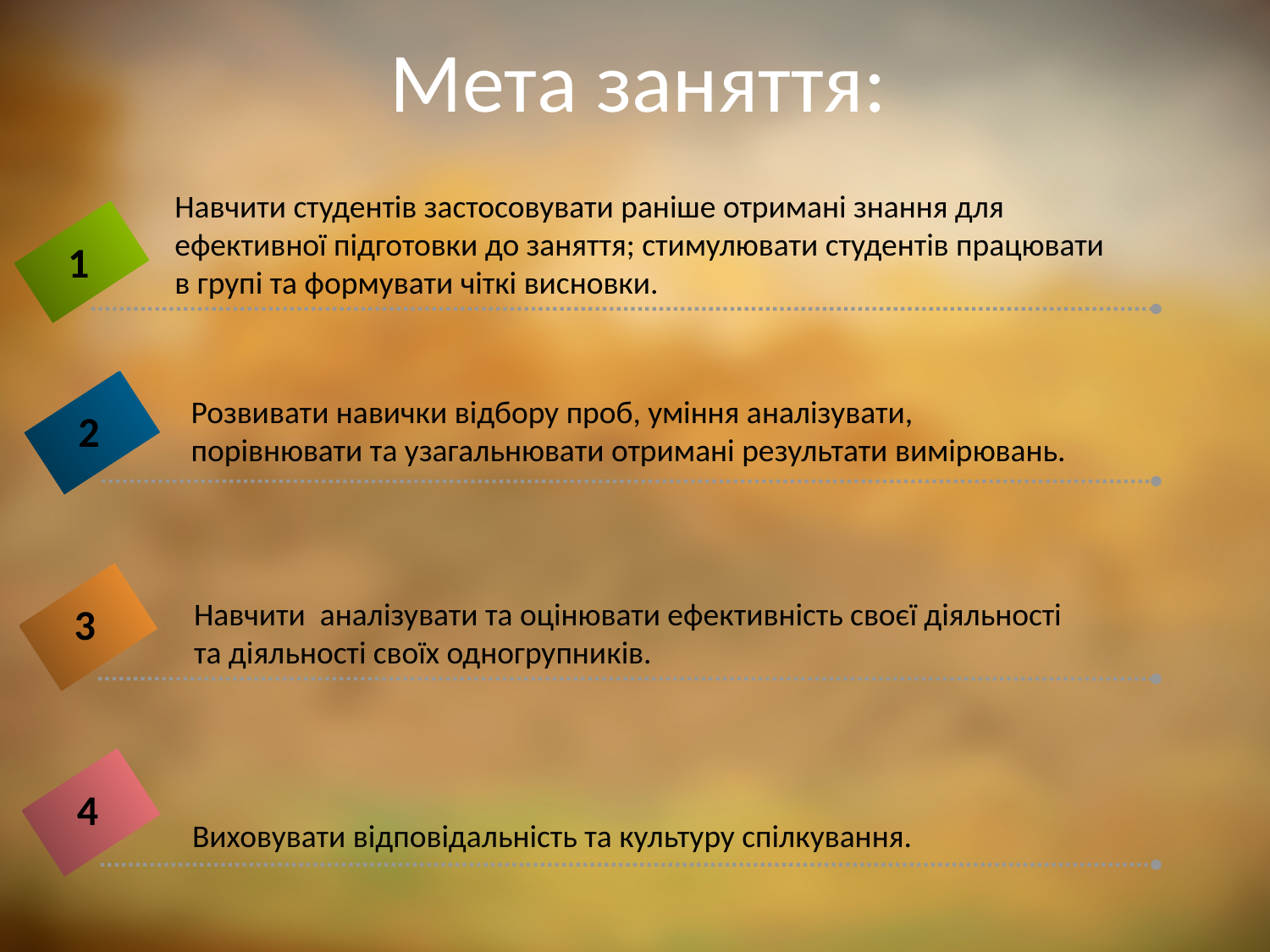

# Мета заняття:
Навчити студентів застосовувати раніше отримані знання для ефективної підготовки до заняття; стимулювати студентів працювати в групі та формувати чіткі висновки.

1

Розвивати навички відбору проб, уміння аналізувати,
порівнювати та узагальнювати отримані результати вимірювань.

2

Навчити  аналізувати та оцінювати ефективність своєї діяльності
та діяльності своїх одногрупників.
3

4
Виховувати відповідальність та культуру спілкування.